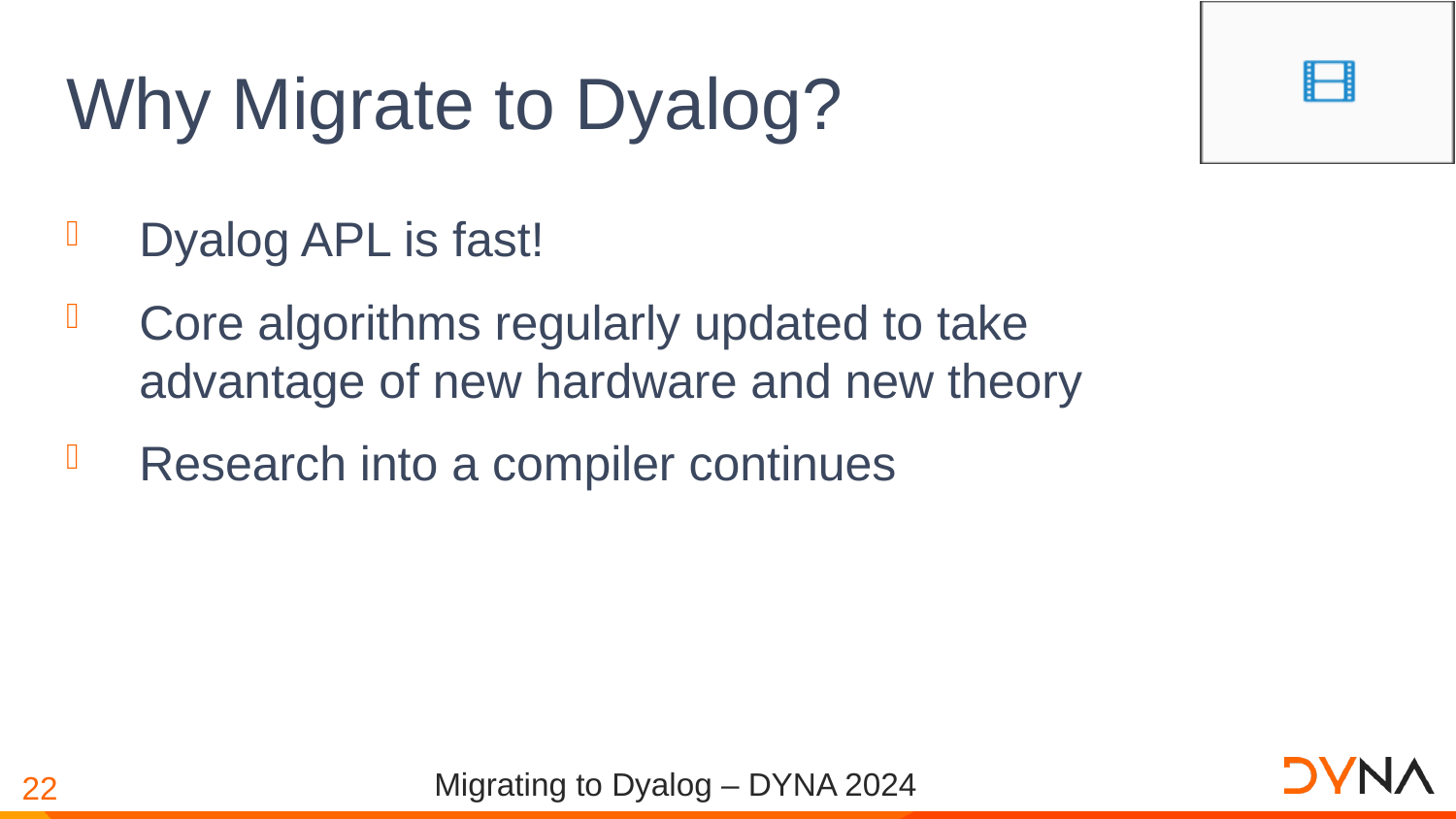

# Why Migrate to Dyalog?
Dyalog APL is fast!
Core algorithms regularly updated to take advantage of new hardware and new theory
Research into a compiler continues